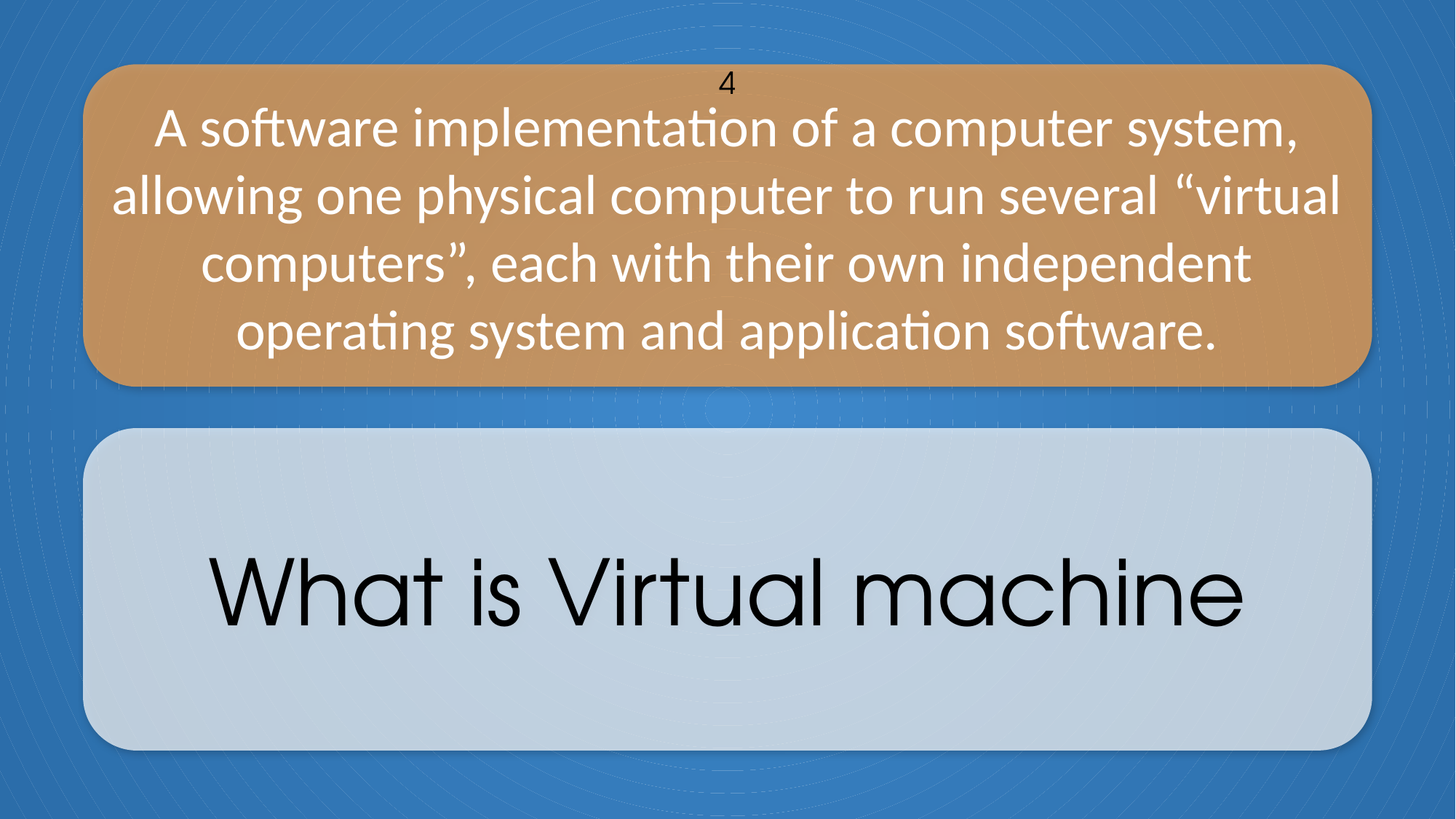

A software implementation of a computer system, allowing one physical computer to run several “virtual computers”, each with their own independent operating system and application software.
4
What is Virtual machine